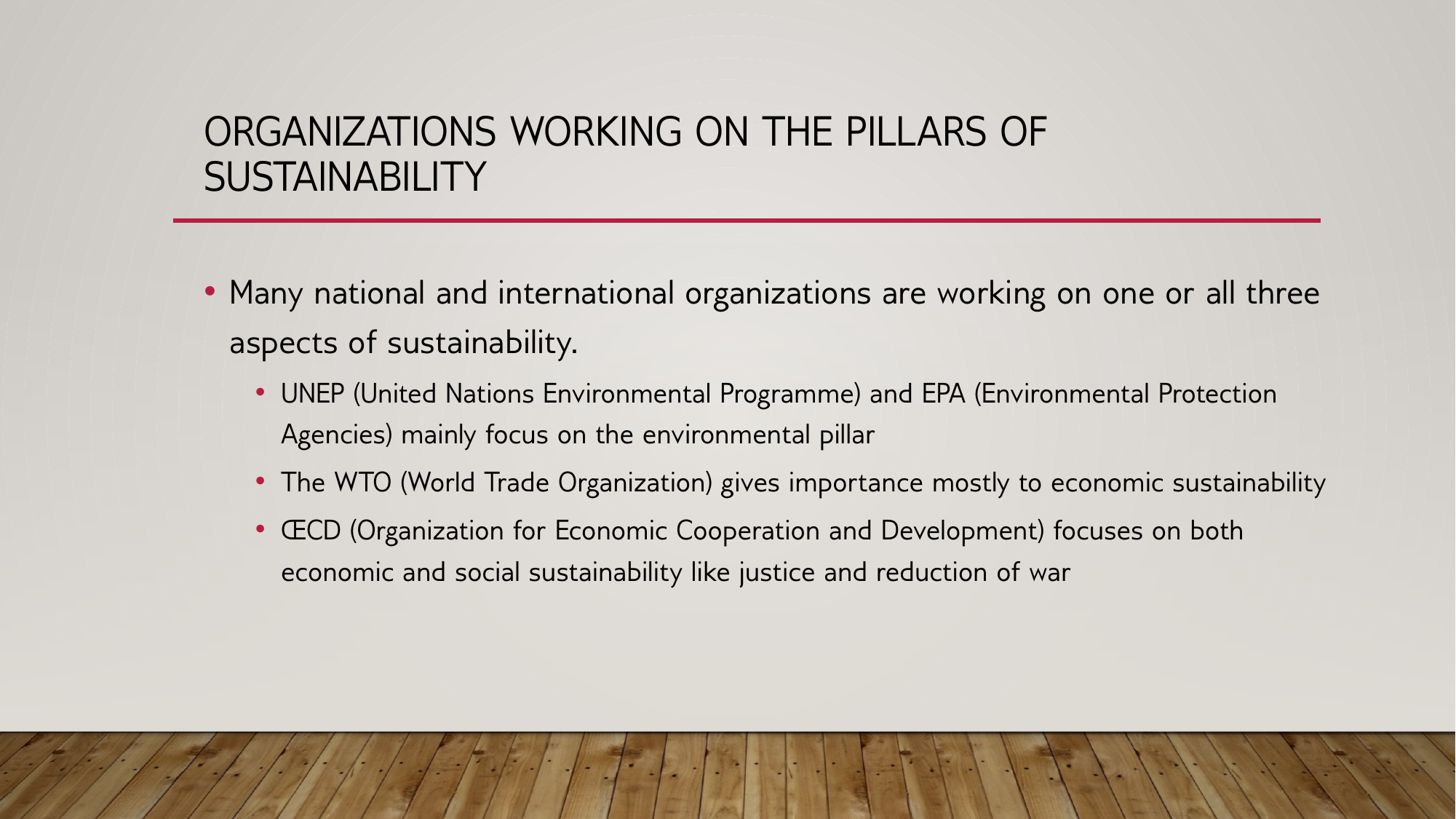

# Organizations working on the pillars of Sustainability
Many national and international organizations are working on one or all three aspects of sustainability.
UNEP (United Nations Environmental Programme) and EPA (Environmental Protection Agencies) mainly focus on the environmental pillar
The WTO (World Trade Organization) gives importance mostly to economic sustainability
OECD (Organization for Economic Cooperation and Development) focuses on both economic and social sustainability like justice and reduction of war